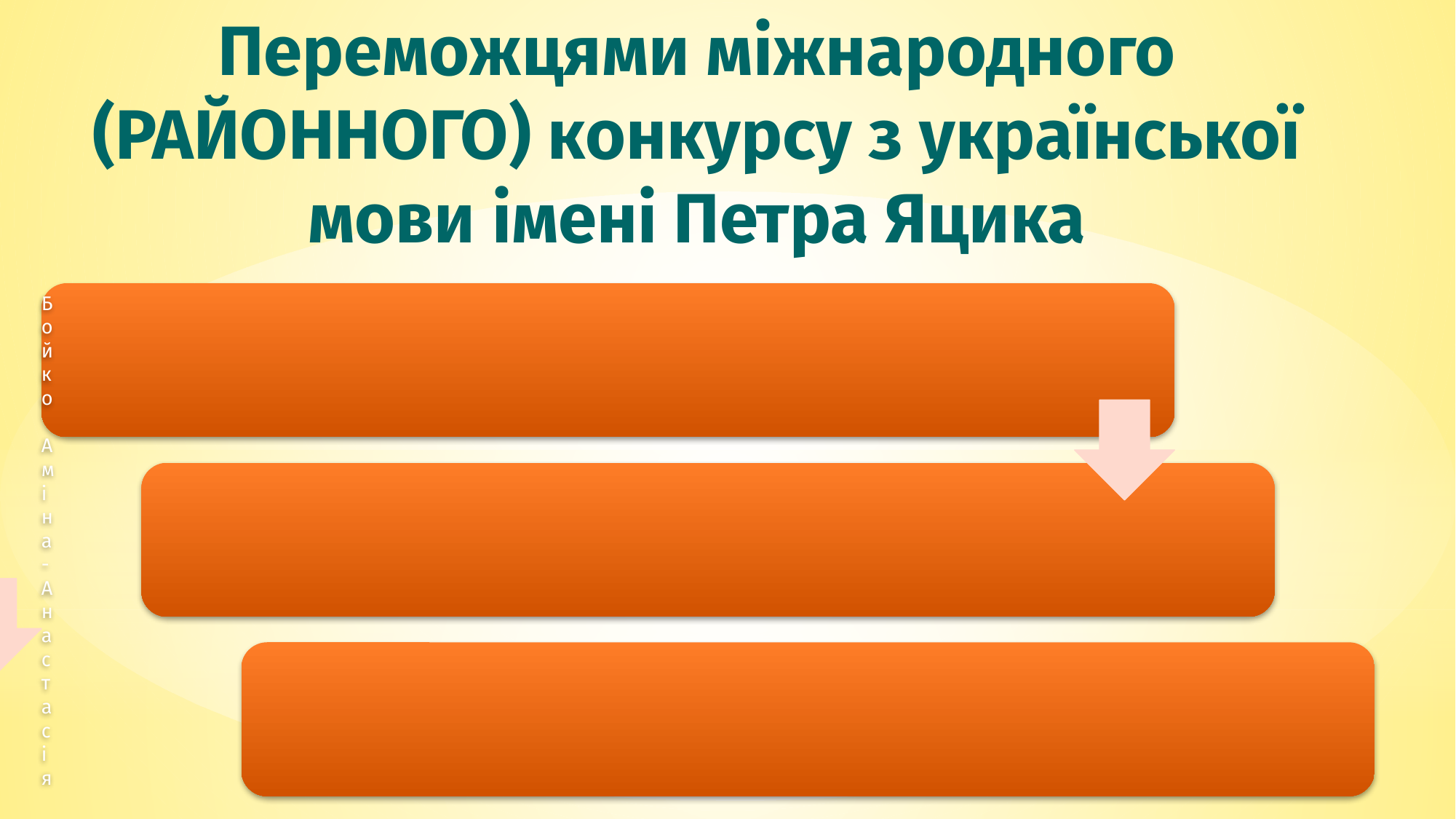

# Переможцями міжнародного (РАЙОННОГО) конкурсу з української мови імені Петра Яцика
Бойко Аміна-Анастасія